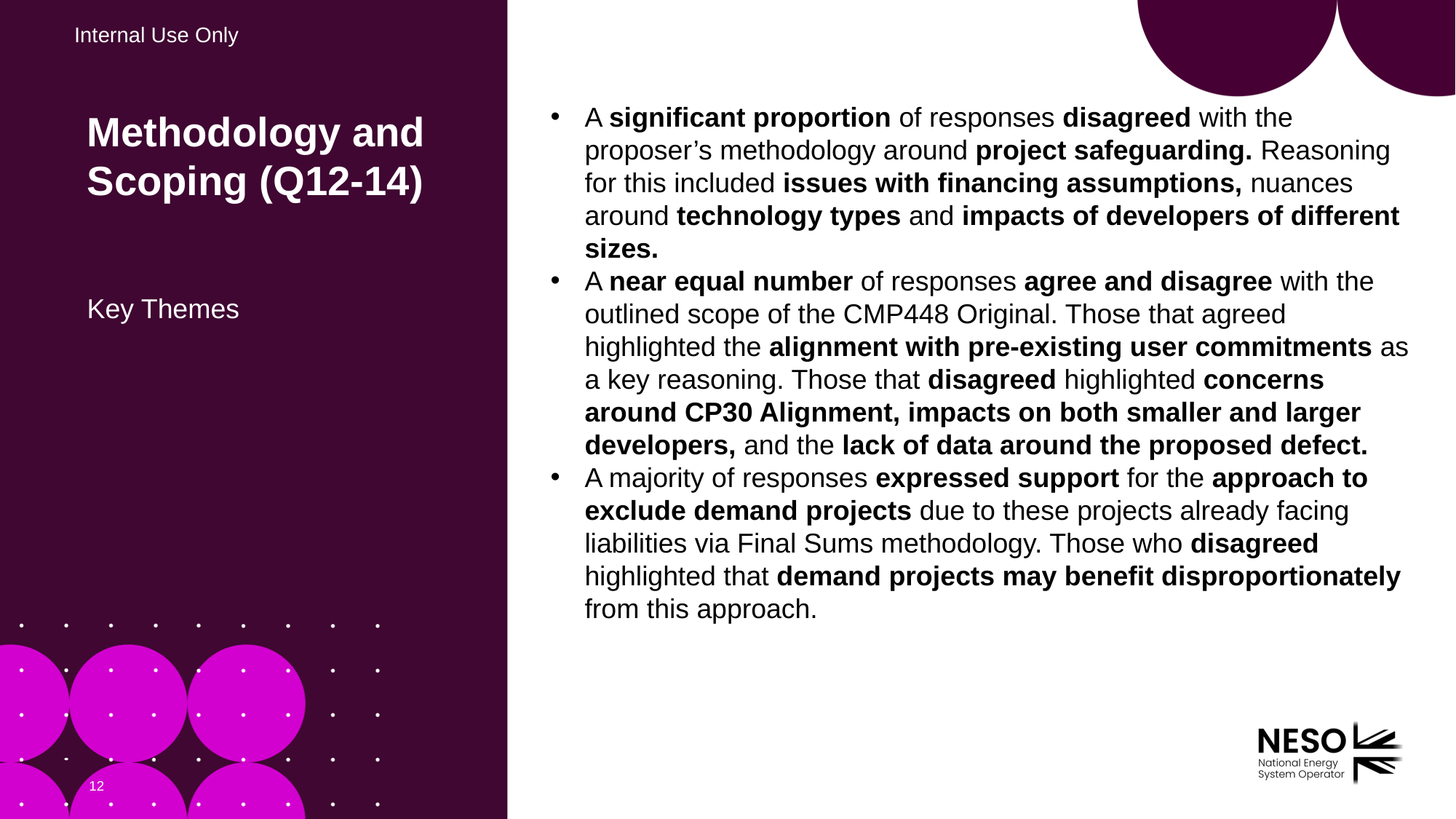

# Methodology and Scoping (Q12-14)
A significant proportion of responses disagreed with the proposer’s methodology around project safeguarding. Reasoning for this included issues with financing assumptions, nuances around technology types and impacts of developers of different sizes.
A near equal number of responses agree and disagree with the outlined scope of the CMP448 Original. Those that agreed highlighted the alignment with pre-existing user commitments as a key reasoning. Those that disagreed highlighted concerns around CP30 Alignment, impacts on both smaller and larger developers, and the lack of data around the proposed defect.
A majority of responses expressed support for the approach to exclude demand projects due to these projects already facing liabilities via Final Sums methodology. Those who disagreed highlighted that demand projects may benefit disproportionately from this approach.

Key Themes